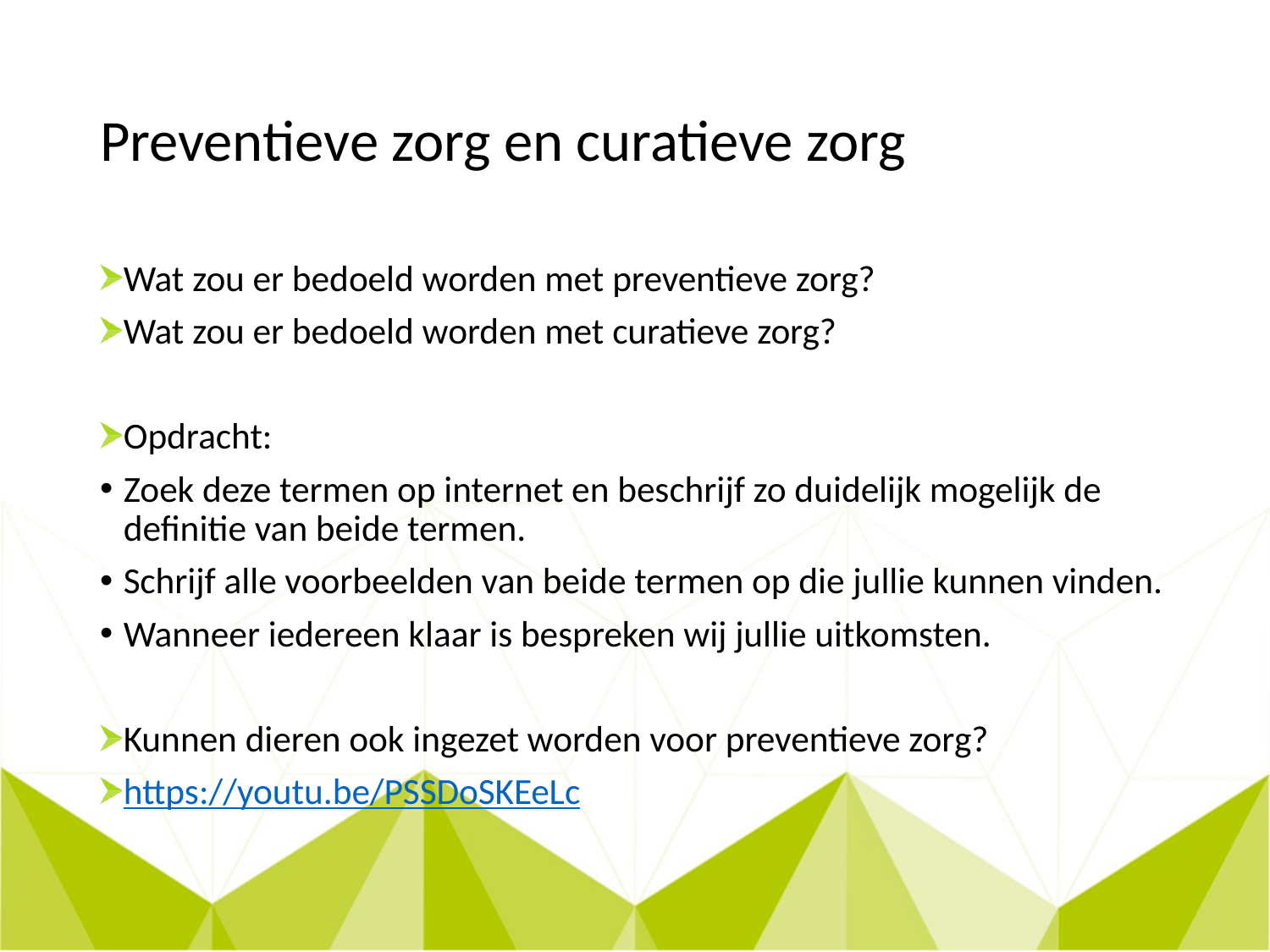

# Preventieve zorg en curatieve zorg
Wat zou er bedoeld worden met preventieve zorg?
Wat zou er bedoeld worden met curatieve zorg?

Opdracht:
Zoek deze termen op internet en beschrijf zo duidelijk mogelijk de definitie van beide termen.
Schrijf alle voorbeelden van beide termen op die jullie kunnen vinden.
Wanneer iedereen klaar is bespreken wij jullie uitkomsten.

Kunnen dieren ook ingezet worden voor preventieve zorg?
https://youtu.be/PSSDoSKEeLc